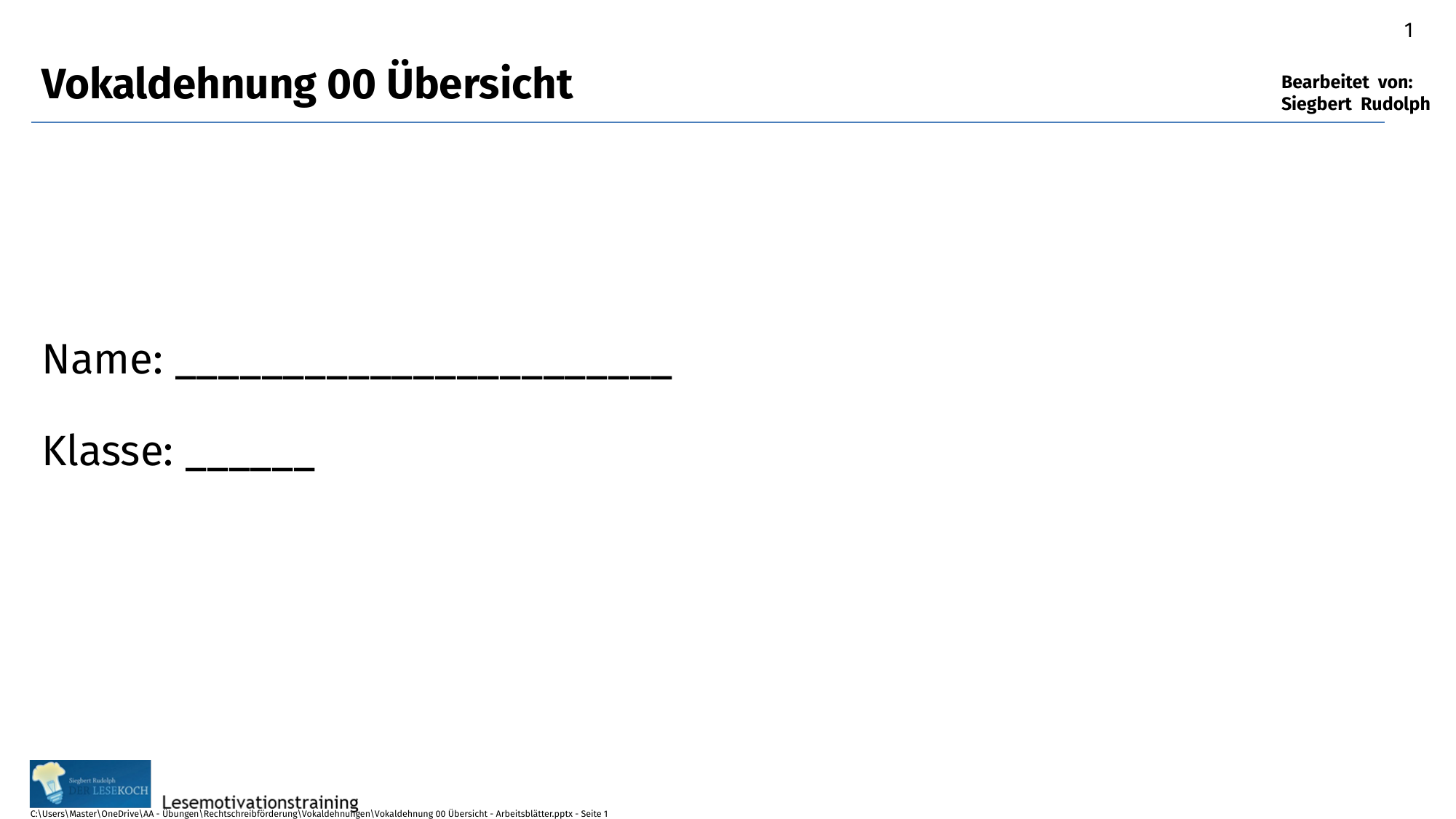

# Vokaldehnung 00 Übersicht Name: _______________________ Klasse: ______
1

C:\Users\Master\OneDrive\AA - Übungen\Rechtschreibförderung\Vokaldehnungen\Vokaldehnung 00 Übersicht - Arbeitsblätter.pptx - Seite 1